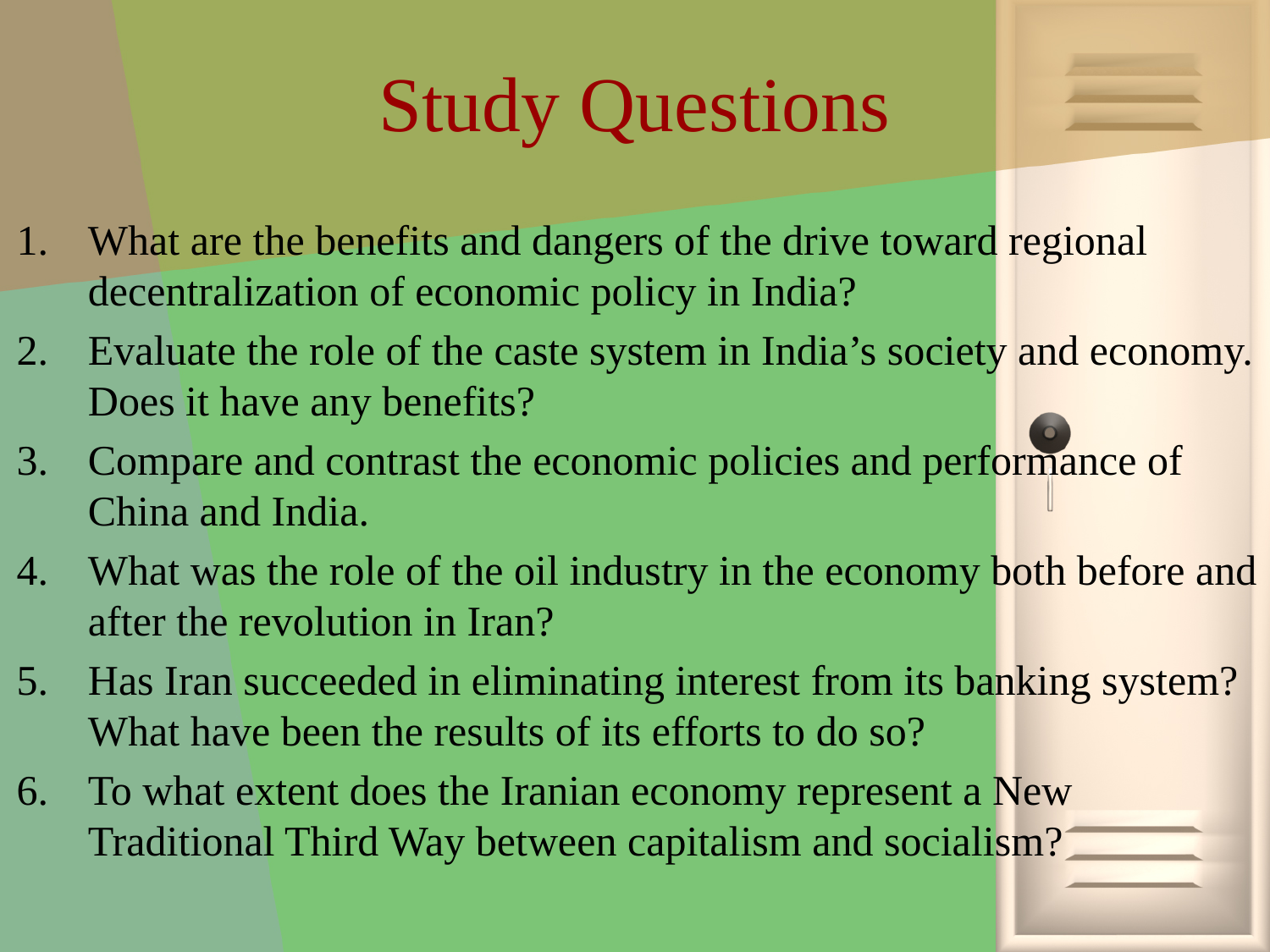

# Study Questions
What are the benefits and dangers of the drive toward regional decentralization of economic policy in India?
Evaluate the role of the caste system in India’s society and economy. Does it have any benefits?
Compare and contrast the economic policies and performance of China and India.
What was the role of the oil industry in the economy both before and after the revolution in Iran?
Has Iran succeeded in eliminating interest from its banking system? What have been the results of its efforts to do so?
To what extent does the Iranian economy represent a New Traditional Third Way between capitalism and socialism?